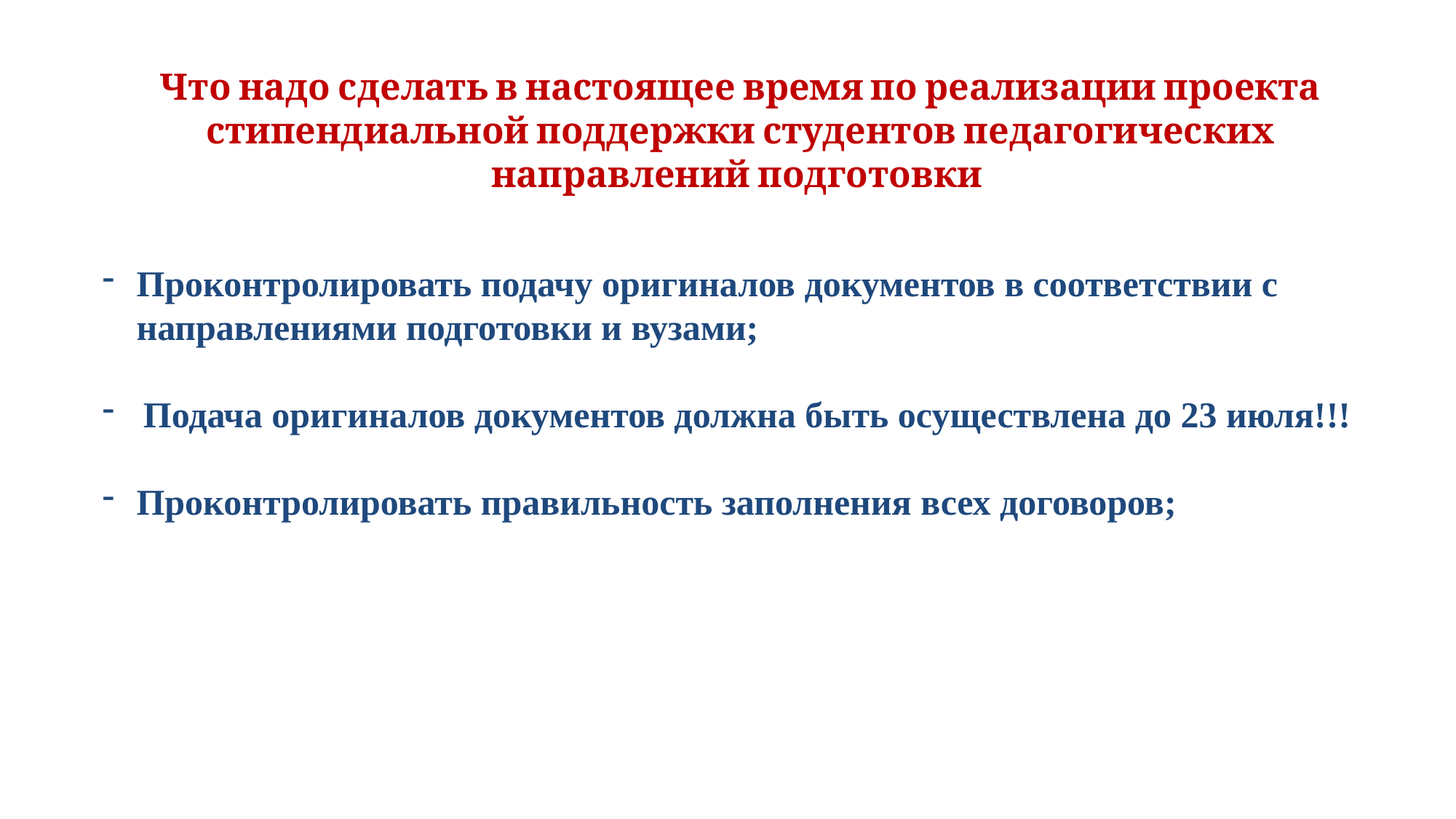

Что надо сделать в настоящее время по реализации проекта стипендиальной поддержки студентов педагогических направлений подготовки

Проконтролировать подачу оригиналов документов в соответствии с направлениями подготовки и вузами;

Подача оригиналов документов должна быть осуществлена до 23 июля!!!

Проконтролировать правильность заполнения всех договоров;